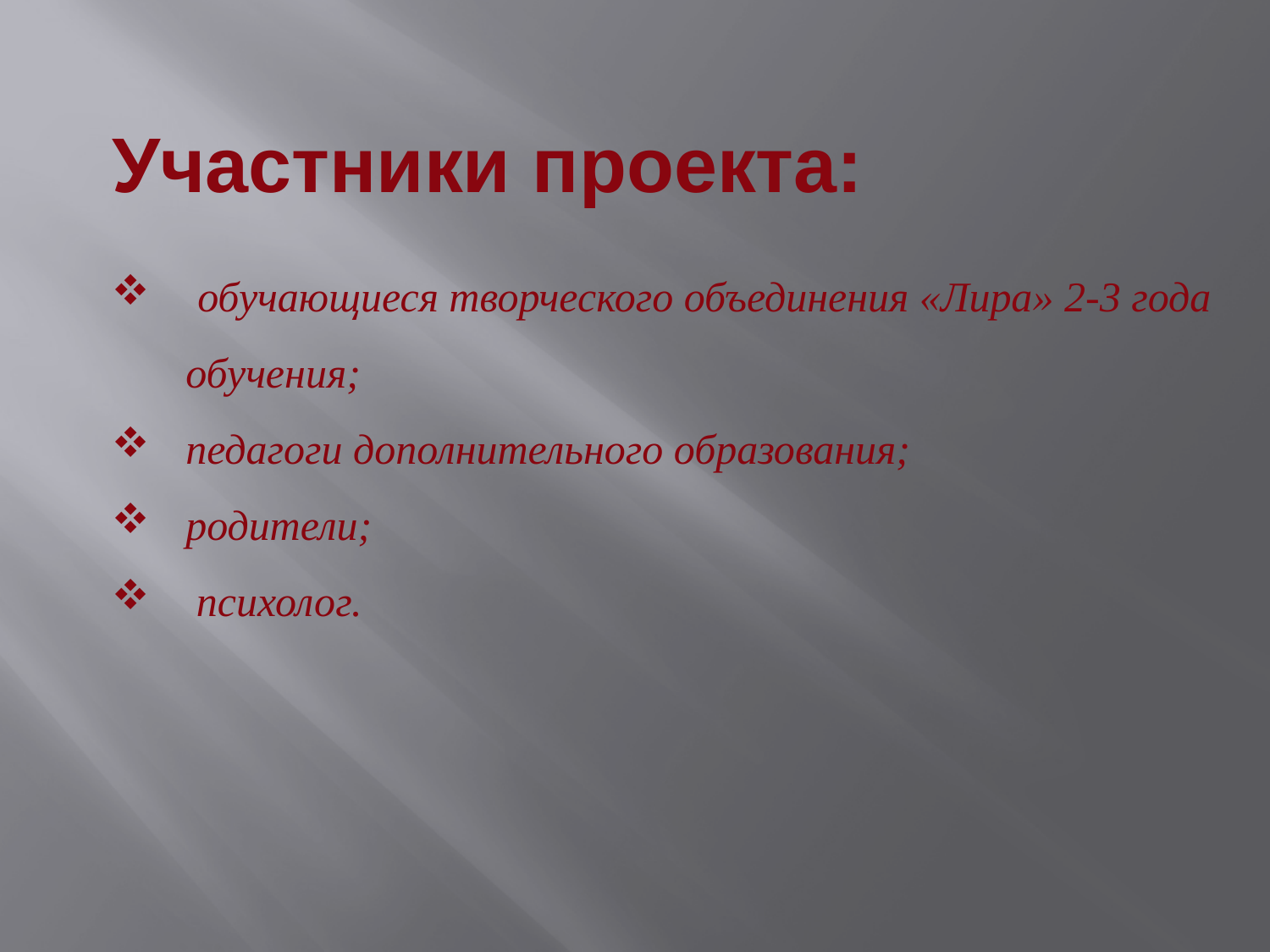

Участники проекта:
 обучающиеся творческого объединения «Лира» 2-3 года обучения;
педагоги дополнительного образования;
родители;
 психолог.